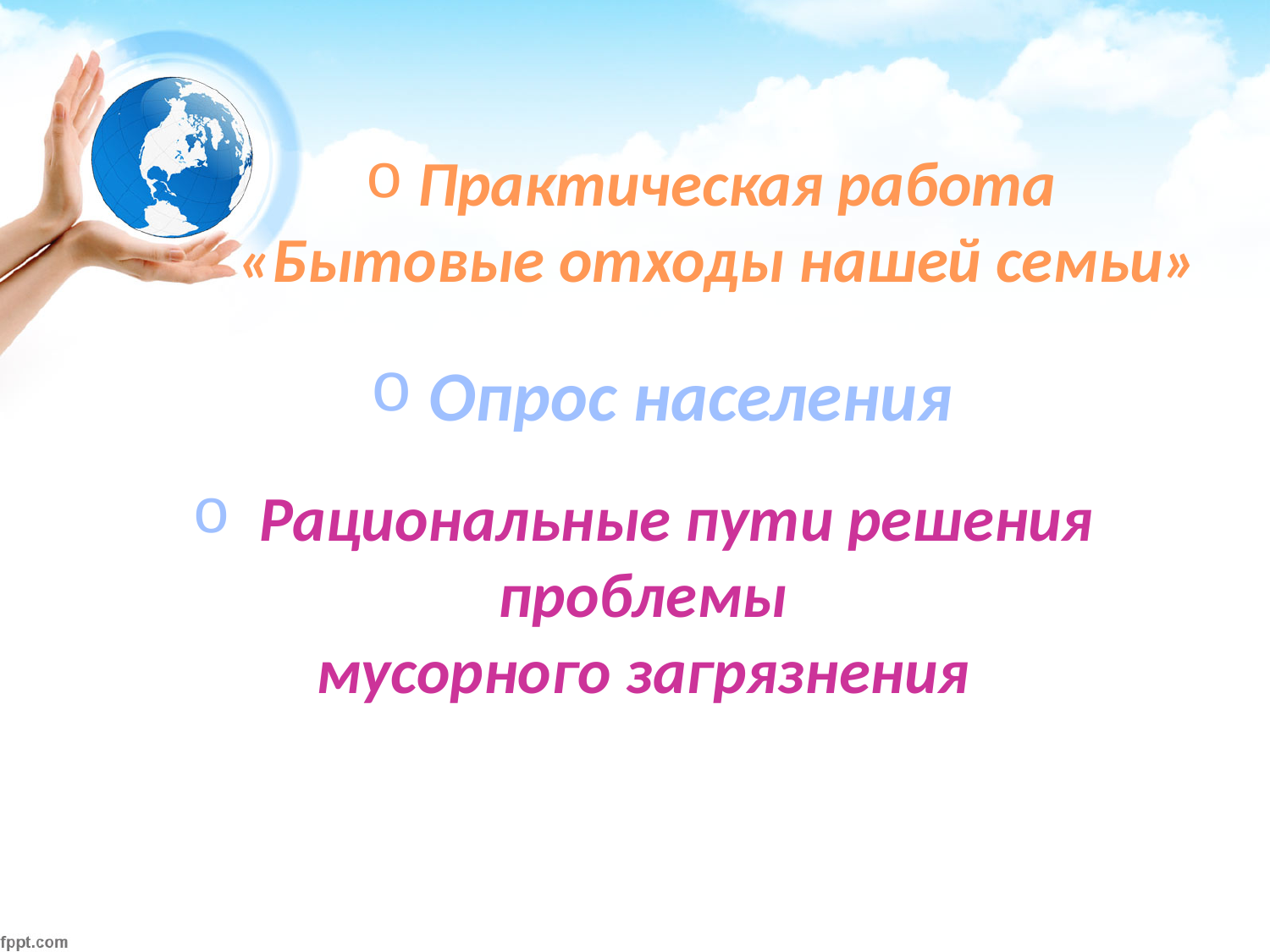

Практическая работа
«Бытовые отходы нашей семьи»
 Опрос населения
  Рациональные пути решения проблемы
мусорного загрязнения